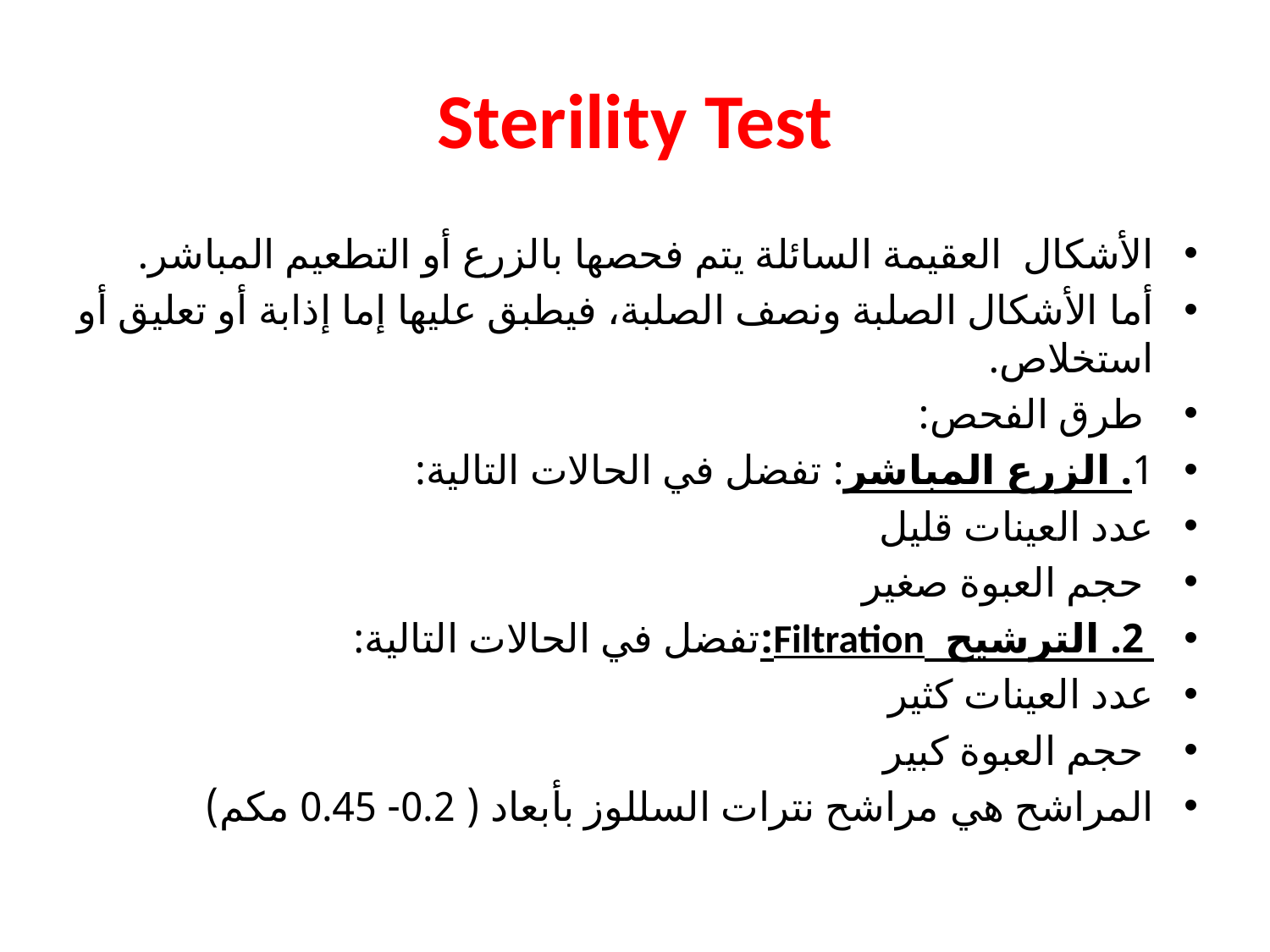

# Sterility Test
الأشكال  العقيمة السائلة يتم فحصها بالزرع أو التطعيم المباشر.
أما الأشكال الصلبة ونصف الصلبة، فيطبق عليها إما إذابة أو تعليق أو استخلاص.
 طرق الفحص:
1. الزرع المباشر: تفضل في الحالات التالية:
عدد العينات قليل
 حجم العبوة صغير
 2. الترشيح  Filtration:تفضل في الحالات التالية:
عدد العينات كثير
 حجم العبوة كبير
المراشح هي مراشح نترات السللوز بأبعاد ( 0.2- 0.45 مكم)